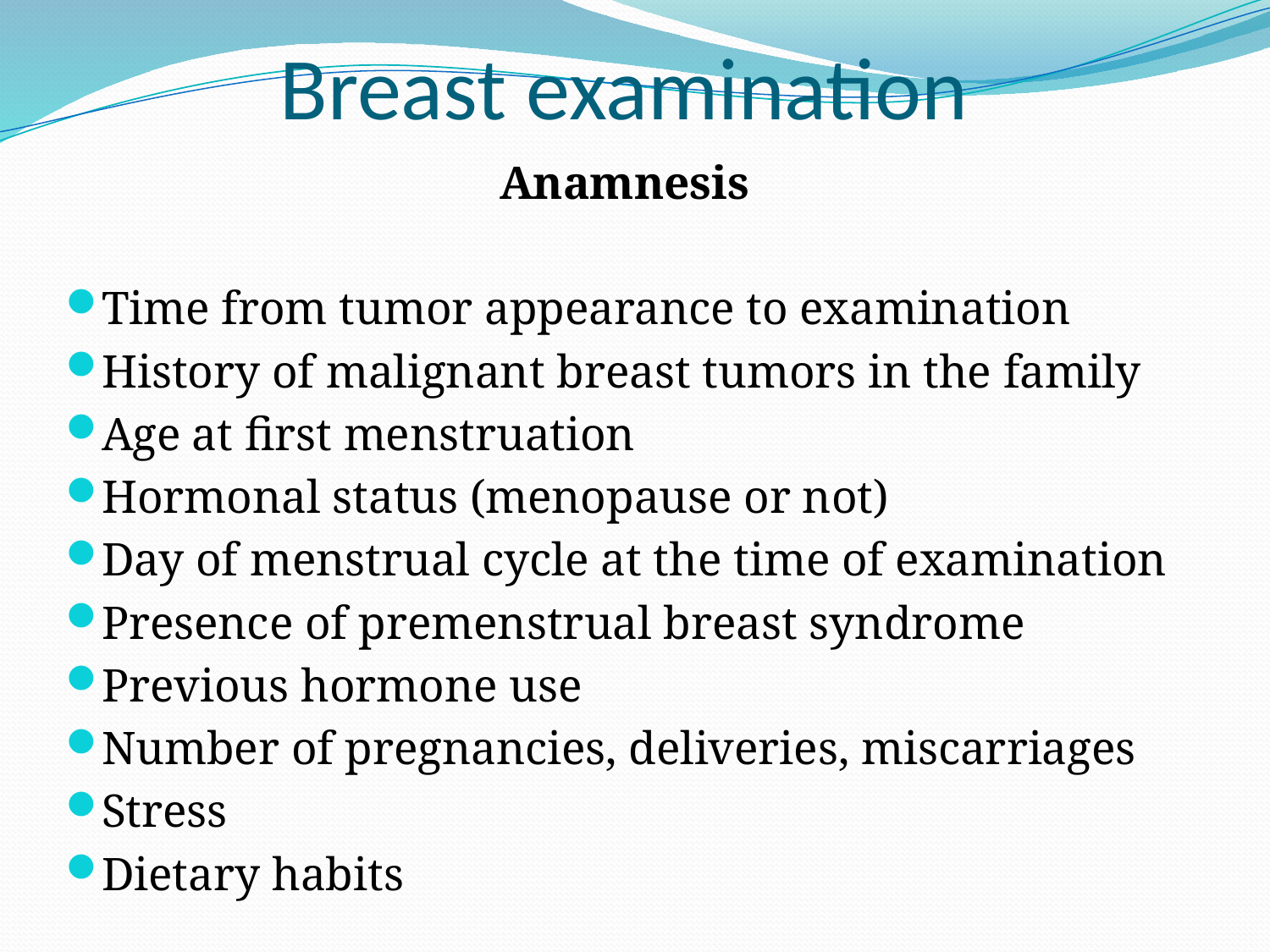

# Breast examination
Anamnesis

Time from tumor appearance to examination
History of malignant breast tumors in the family
Age at first menstruation
Hormonal status (menopause or not)
Day of menstrual cycle at the time of examination
Presence of premenstrual breast syndrome
Previous hormone use
Number of pregnancies, deliveries, miscarriages
Stress
Dietary habits